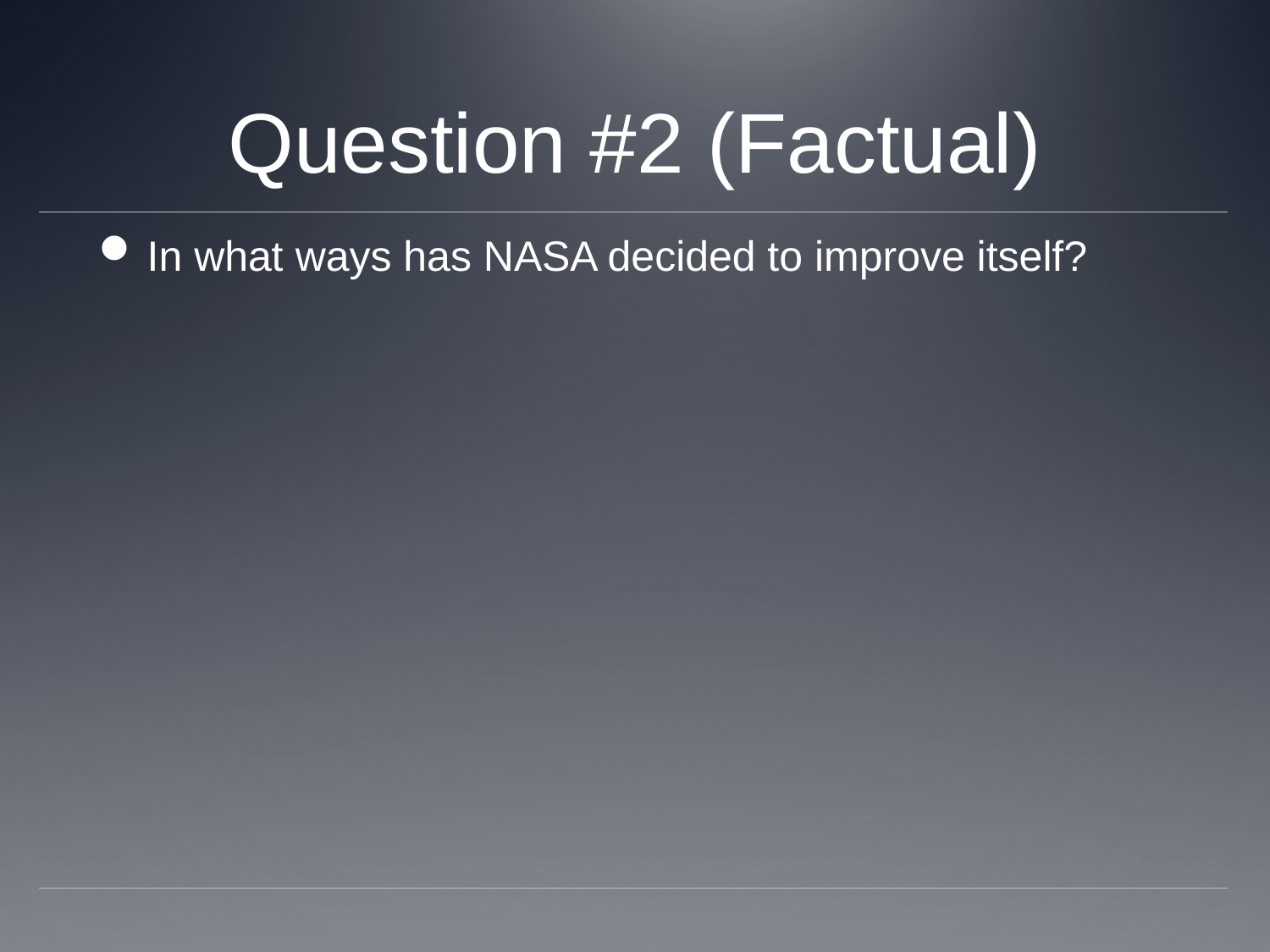

# Question #2 (Factual)
In what ways has NASA decided to improve itself?